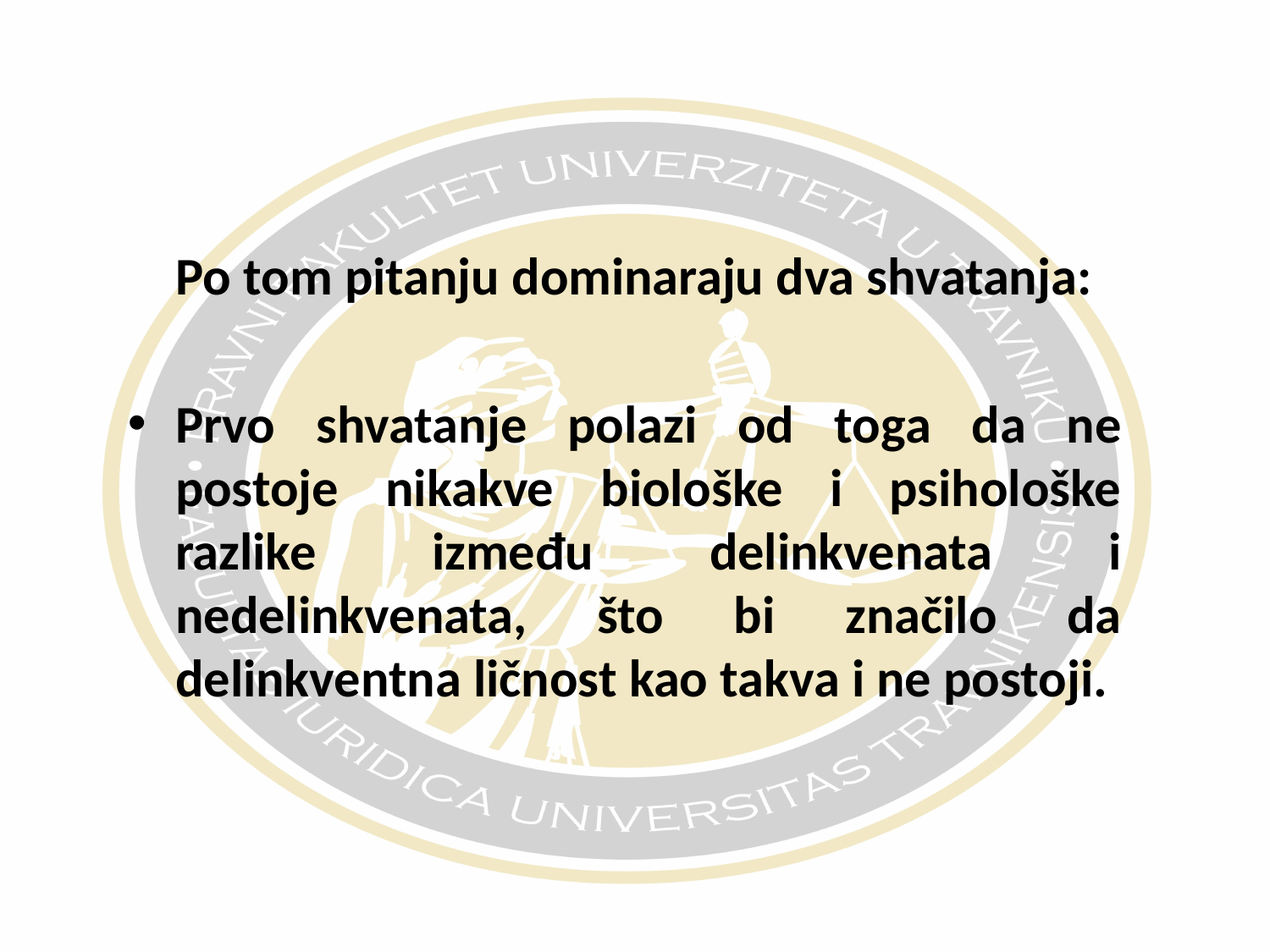

#
    Po tom pitanju dominaraju dva shvatanja:

Prvo shvatanje polazi od toga da ne postoje nikakve biološke i psihološke razlike između delinkvenata i nedelinkvenata, što bi značilo da delinkventna ličnost kao takva i ne postoji.